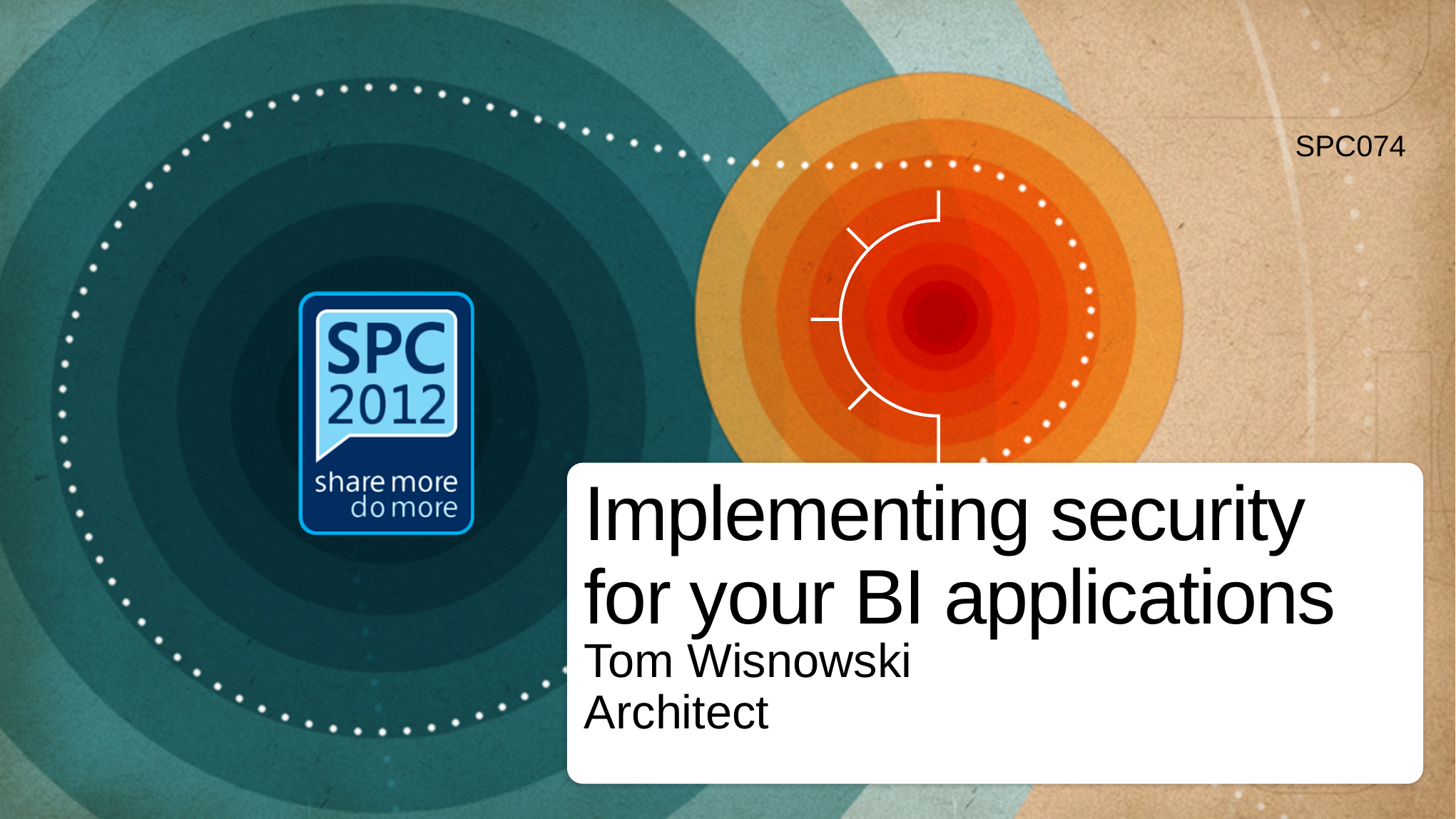

SPC074
# Implementing security for your BI applications
Tom Wisnowski
Architect